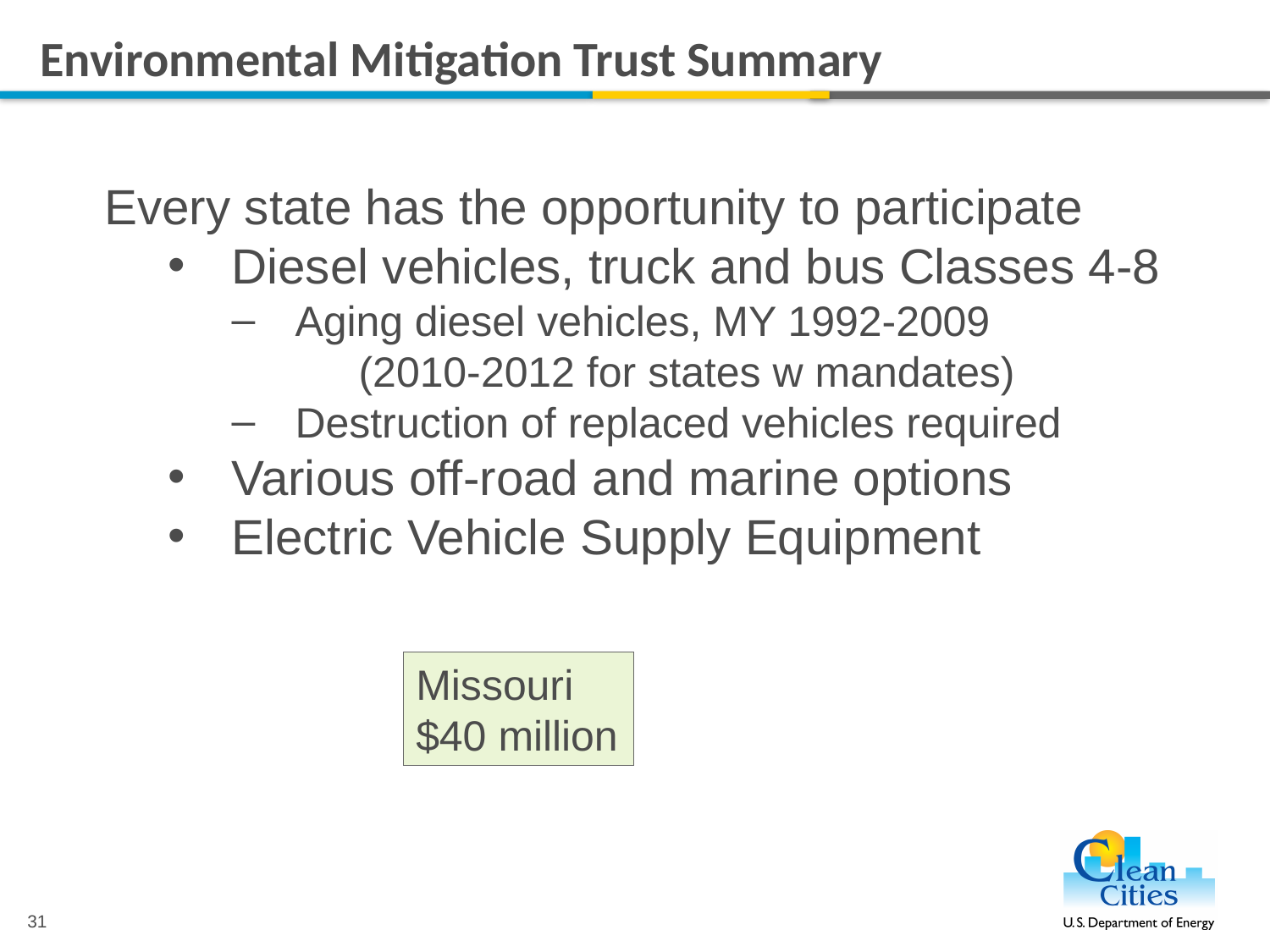

# Environmental Mitigation Trust Summary
Every state has the opportunity to participate
Diesel vehicles, truck and bus Classes 4-8
Aging diesel vehicles, MY 1992-2009
	(2010-2012 for states w mandates)
Destruction of replaced vehicles required
Various off-road and marine options
Electric Vehicle Supply Equipment

Missouri
$40 million